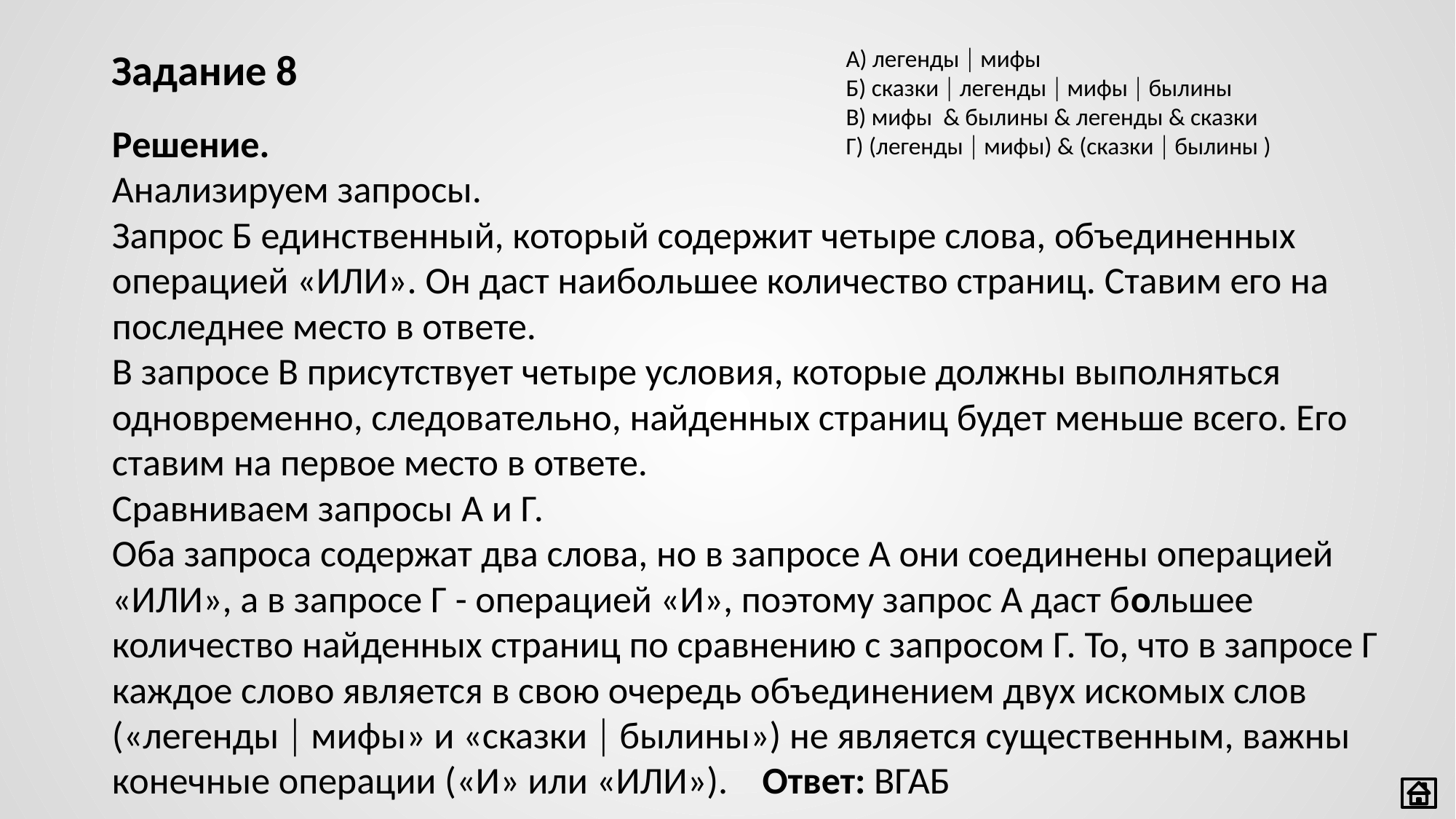

Задание 8
А) легенды | мифы
Б) сказки | легенды | мифы | былины
В) мифы  & былины & легенды & сказки
Г) (легенды | мифы) & (сказки | былины )
Решение.
Анализируем запросы.
Запрос Б единственный, который содержит четыре слова, объединенных операцией «ИЛИ». Он даст наибольшее количество страниц. Ставим его на последнее место в ответе.
В запросе В присутствует четыре условия, которые должны выполняться одновременно, следовательно, найденных страниц будет меньше всего. Его ставим на первое место в ответе.
Сравниваем запросы А и Г.
Оба запроса содержат два слова, но в запросе А они соединены операцией «ИЛИ», а в запросе Г - операцией «И», поэтому запрос А даст большее количество найденных страниц по сравнению с запросом Г. То, что в запросе Г каждое слово является в свою очередь объединением двух искомых слов («легенды | мифы» и «сказки | былины») не является существенным, важны конечные операции («И» или «ИЛИ»).    Ответ: ВГАБ